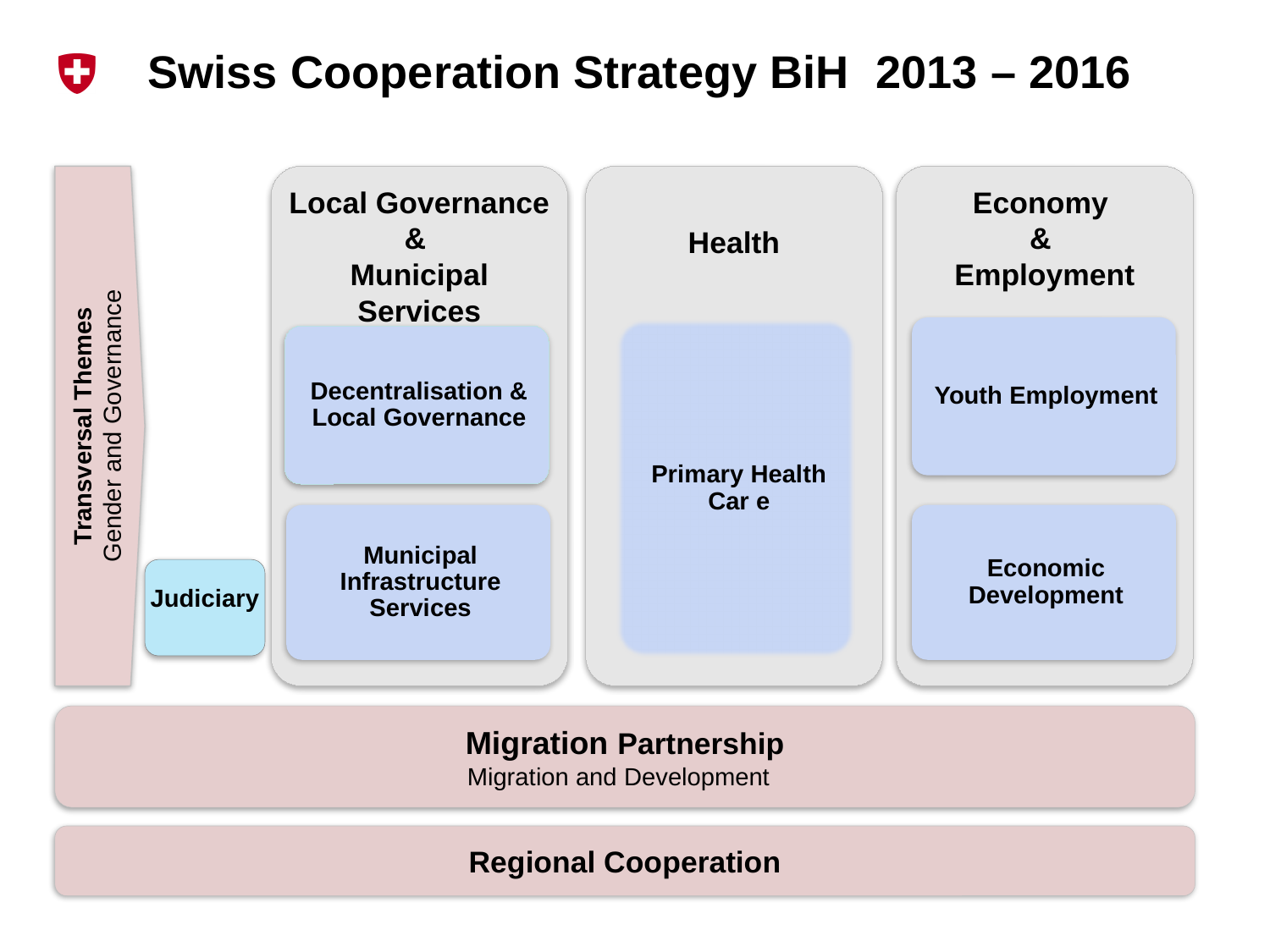

# Swiss Cooperation Strategy BiH  2013 – 2016
Transversal Themes
Gender and Governance
Economy
&
Employment
Youth Employment
Economic Development
Health
Primary Health
Car e
Local Governance
&
Municipal Services
Decentralisation & Local Governance
Municipal Infrastructure Services
Judiciary

Migration Partnership
			  Migration and Development

Regional Cooperation
Title Powerpoint Template  • Subtitle • Coof  •  Name